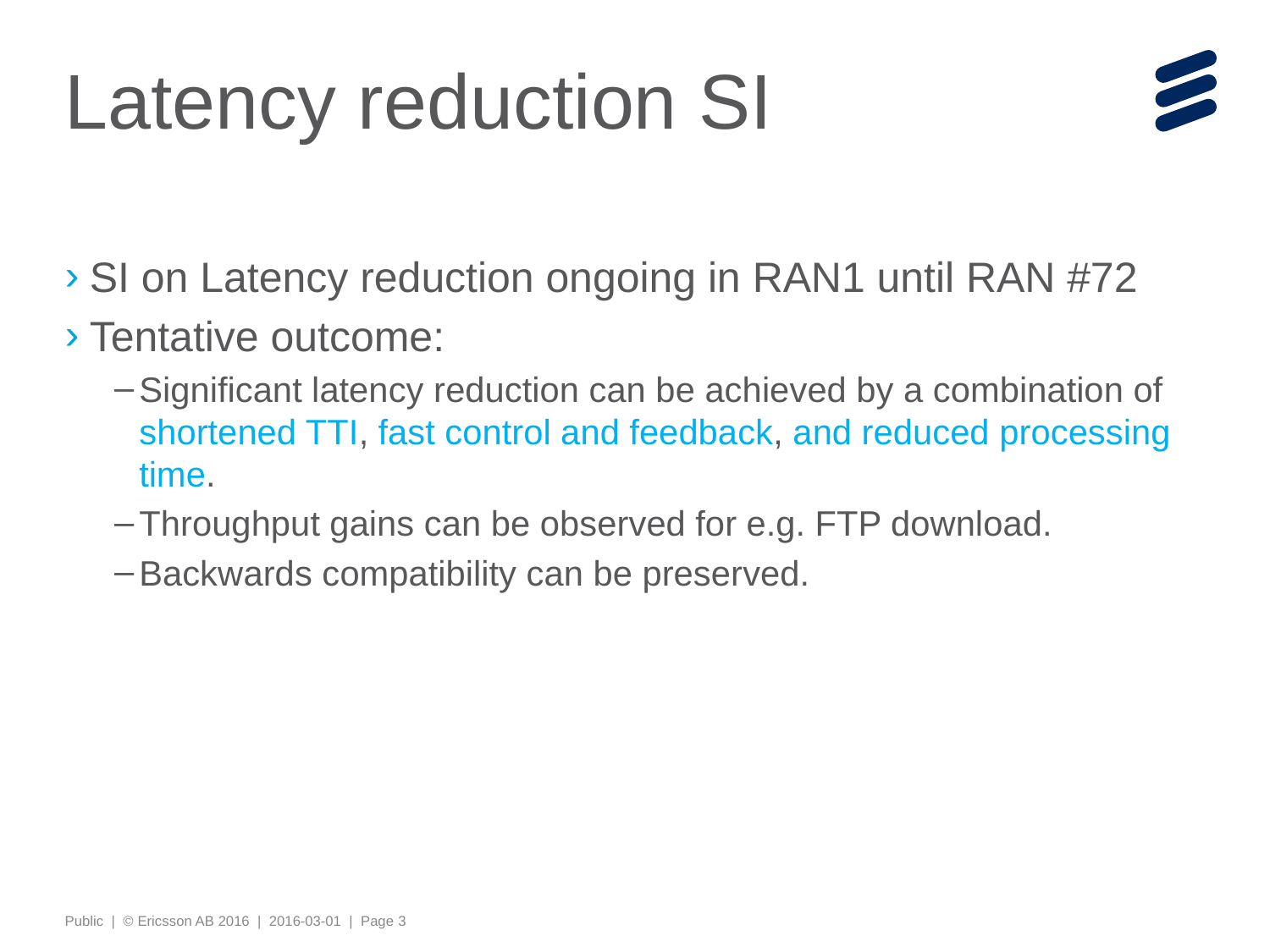

# Latency reduction SI
SI on Latency reduction ongoing in RAN1 until RAN #72
Tentative outcome:
Significant latency reduction can be achieved by a combination of shortened TTI, fast control and feedback, and reduced processing time.
Throughput gains can be observed for e.g. FTP download.
Backwards compatibility can be preserved.